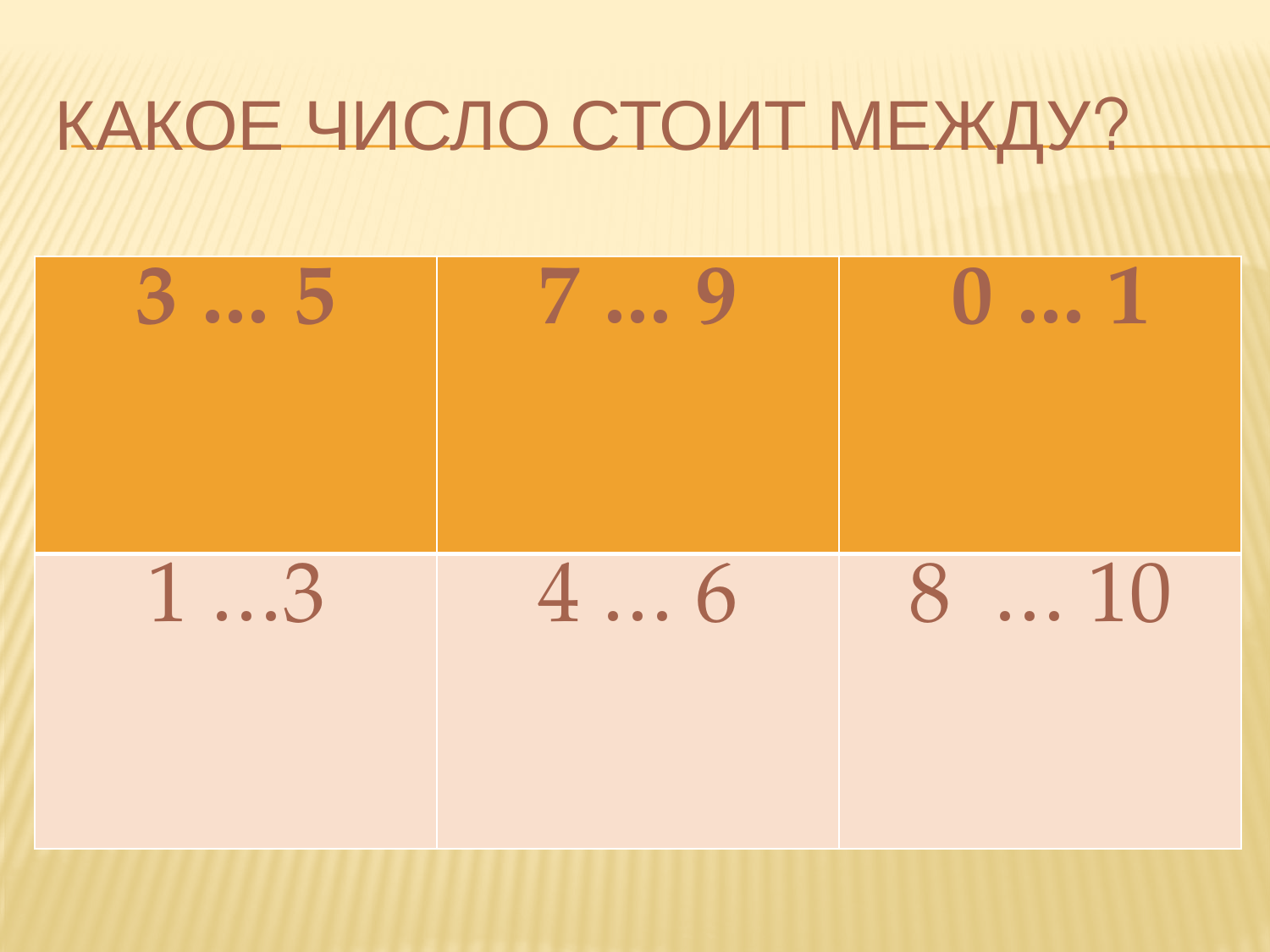

# Какое число стоит между?
| 3 … 5 | 7 … 9 | 0 … 1 |
| --- | --- | --- |
| 1 …3 | 4 … 6 | 8 … 10 |